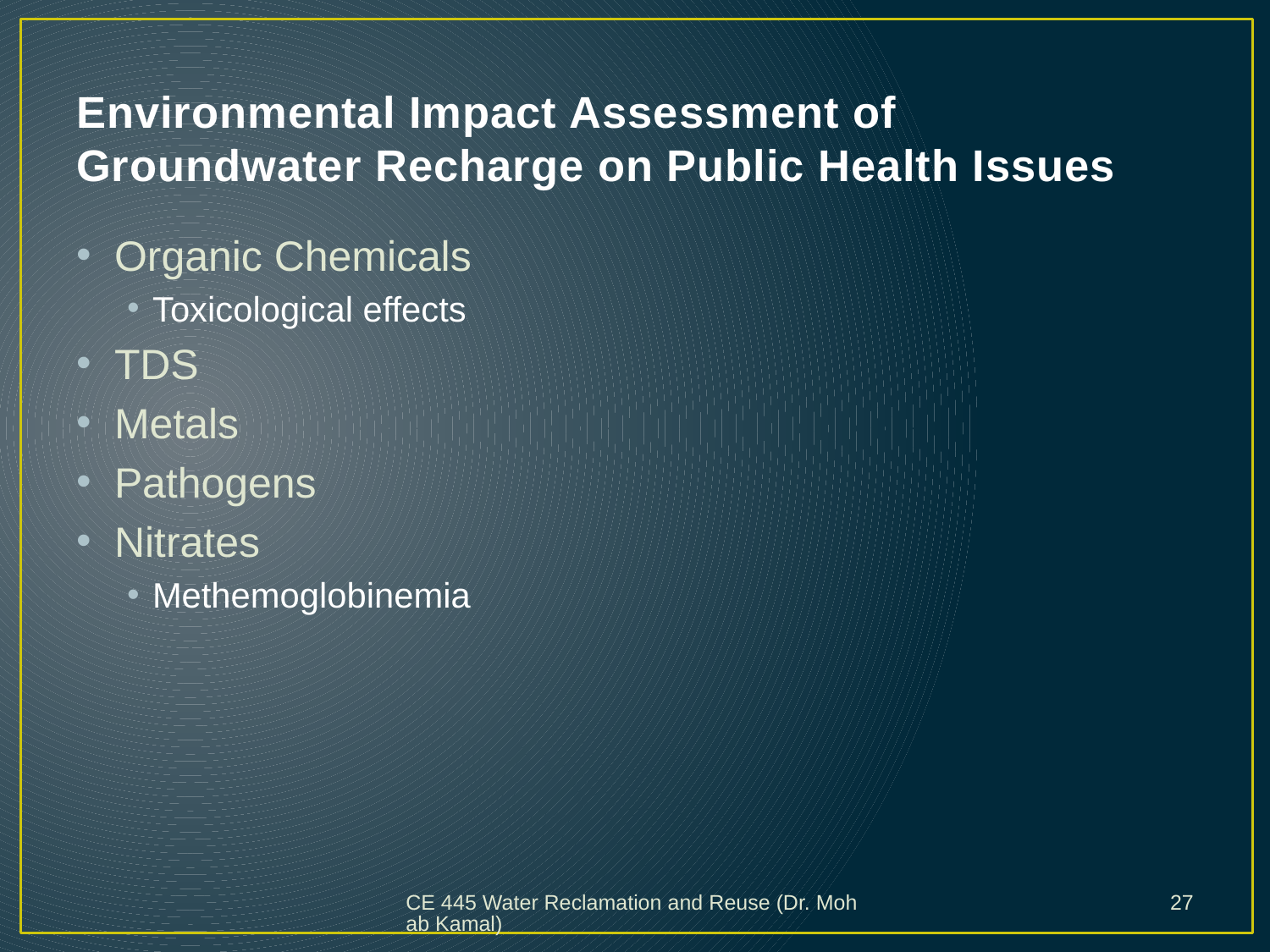

# Environmental Impact Assessment of Groundwater Recharge on Public Health Issues
Organic Chemicals
Toxicological effects
TDS
Metals
Pathogens
Nitrates
Methemoglobinemia
CE 445 Water Reclamation and Reuse (Dr. Mohab Kamal)
27